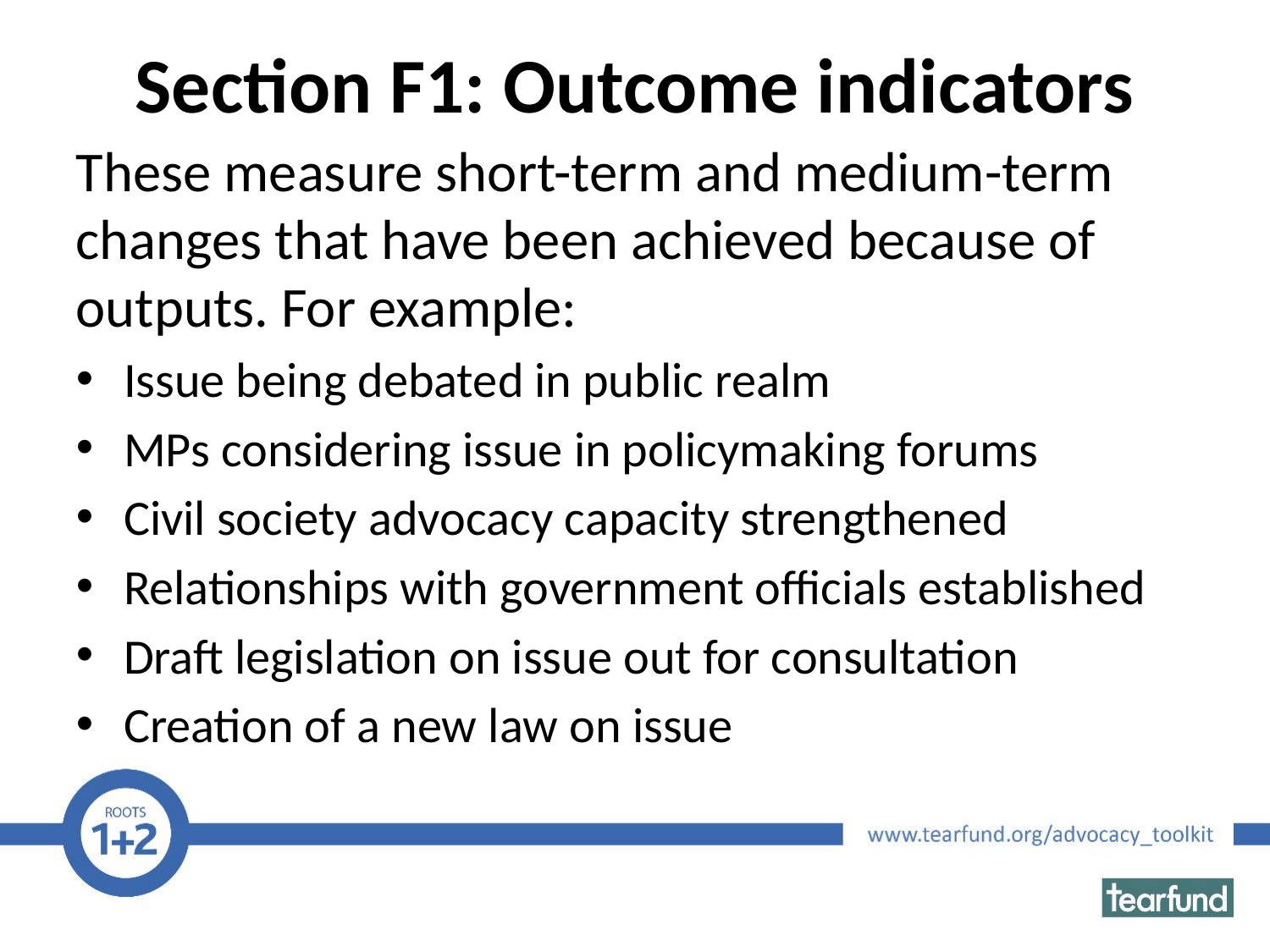

# Section F1: Outcome indicators
These measure short-term and medium-term changes that have been achieved because of outputs. For example:
Issue being debated in public realm
MPs considering issue in policymaking forums
Civil society advocacy capacity strengthened
Relationships with government officials established
Draft legislation on issue out for consultation
Creation of a new law on issue